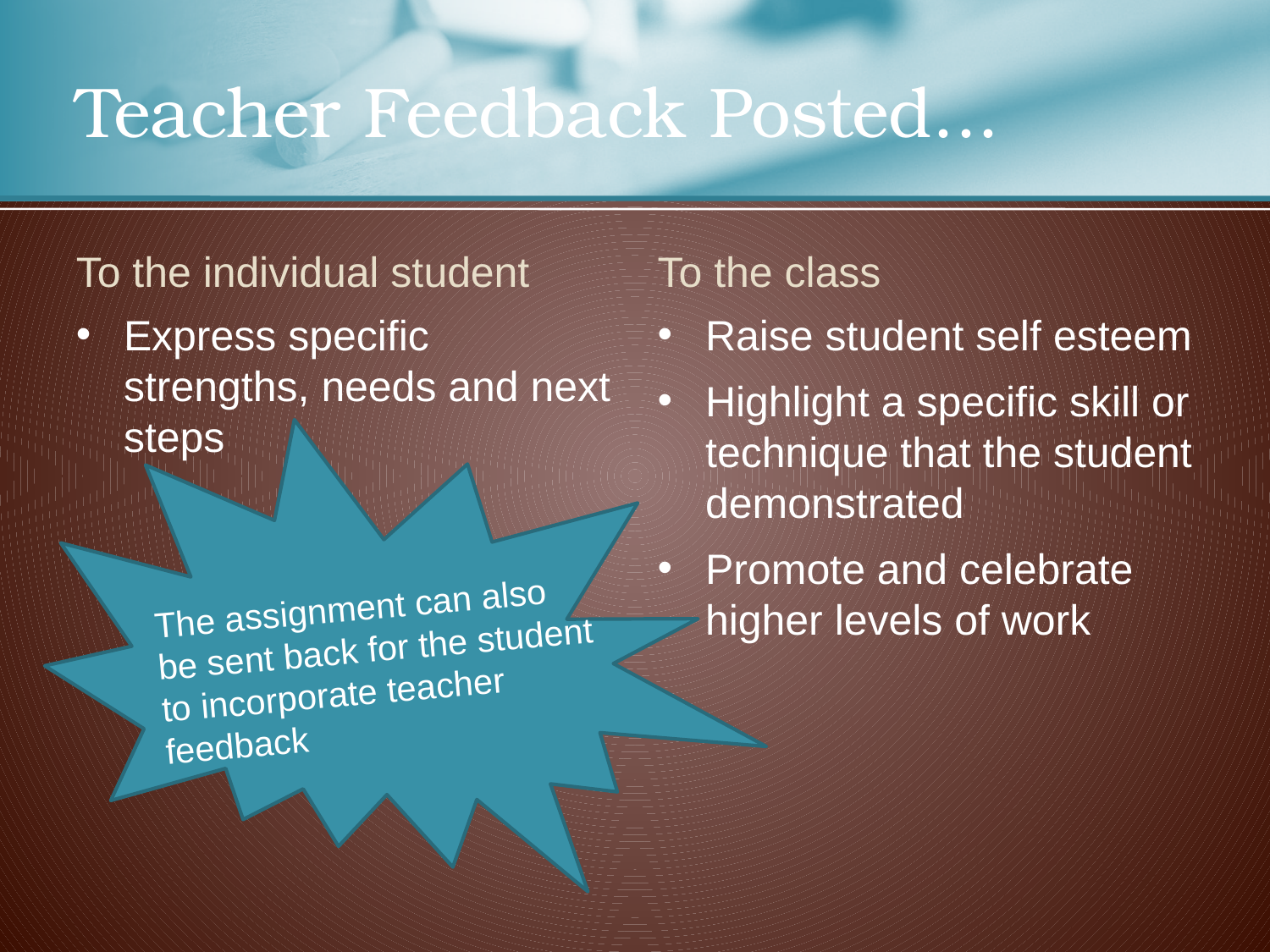

# Teacher Feedback Posted...
To the individual student
To the class
Express specific strengths, needs and next steps

Raise student self esteem
Highlight a specific skill or technique that the student demonstrated
Promote and celebrate higher levels of work

The assignment can also be sent back for the student to incorporate teacher feedback